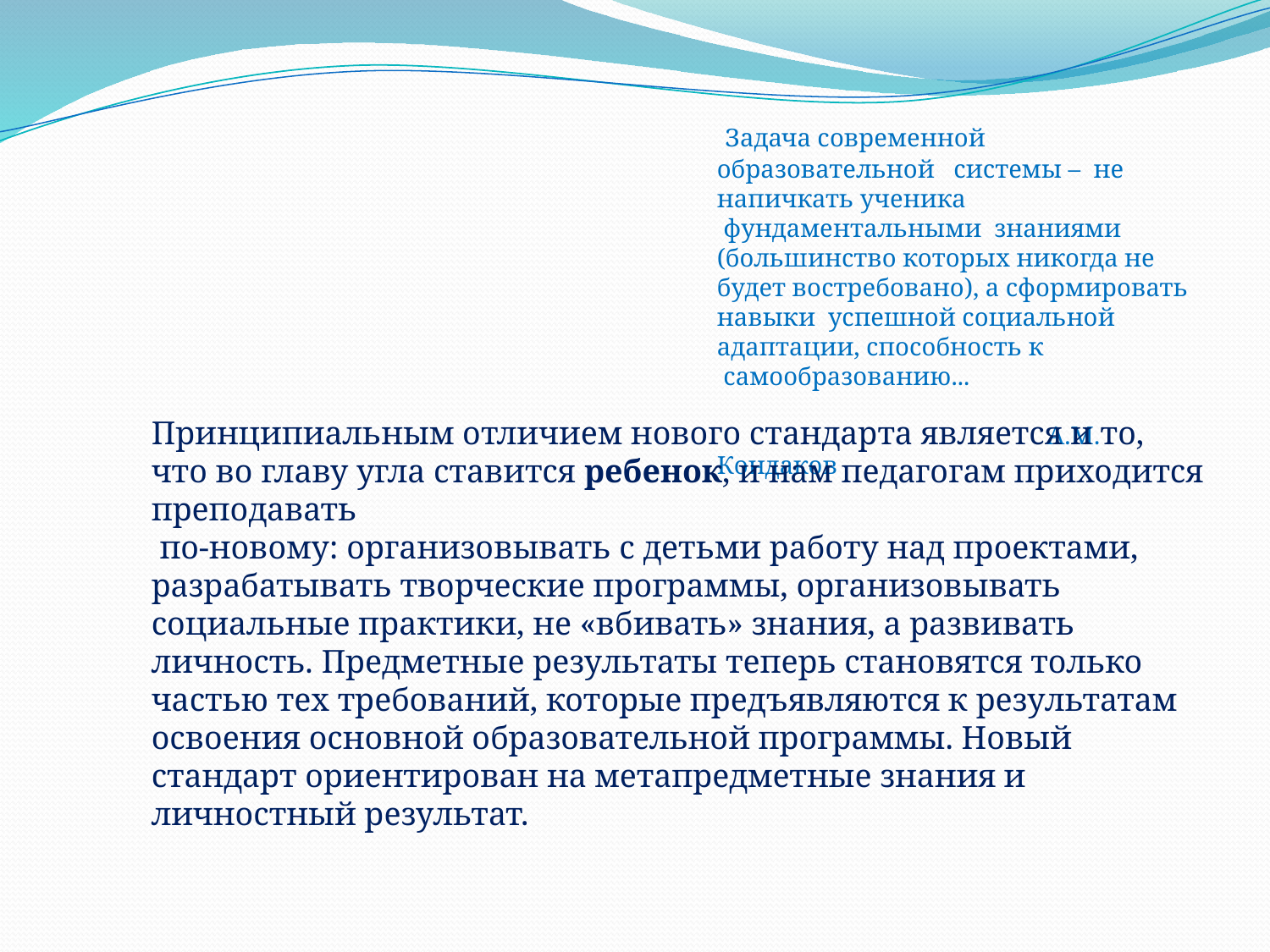

Задача современной образовательной   системы –  не напичкать ученика  фундаментальными  знаниями
(большинство которых никогда не  будет востребовано), а сформировать навыки  успешной социальной адаптации, способность к  самообразованию...
                                                                                                                                  А.М. Кондаков

Принципиальным отличием нового стандарта является и то, что во главу угла ставится ребенок, и нам педагогам приходится преподавать
 по-новому: организовывать с детьми работу над проектами, разрабатывать творческие программы, организовывать социальные практики, не «вбивать» знания, а развивать личность. Предметные результаты теперь становятся только частью тех требований, которые предъявляются к результатам освоения основной образовательной программы. Новый стандарт ориентирован на метапредметные знания и личностный результат.